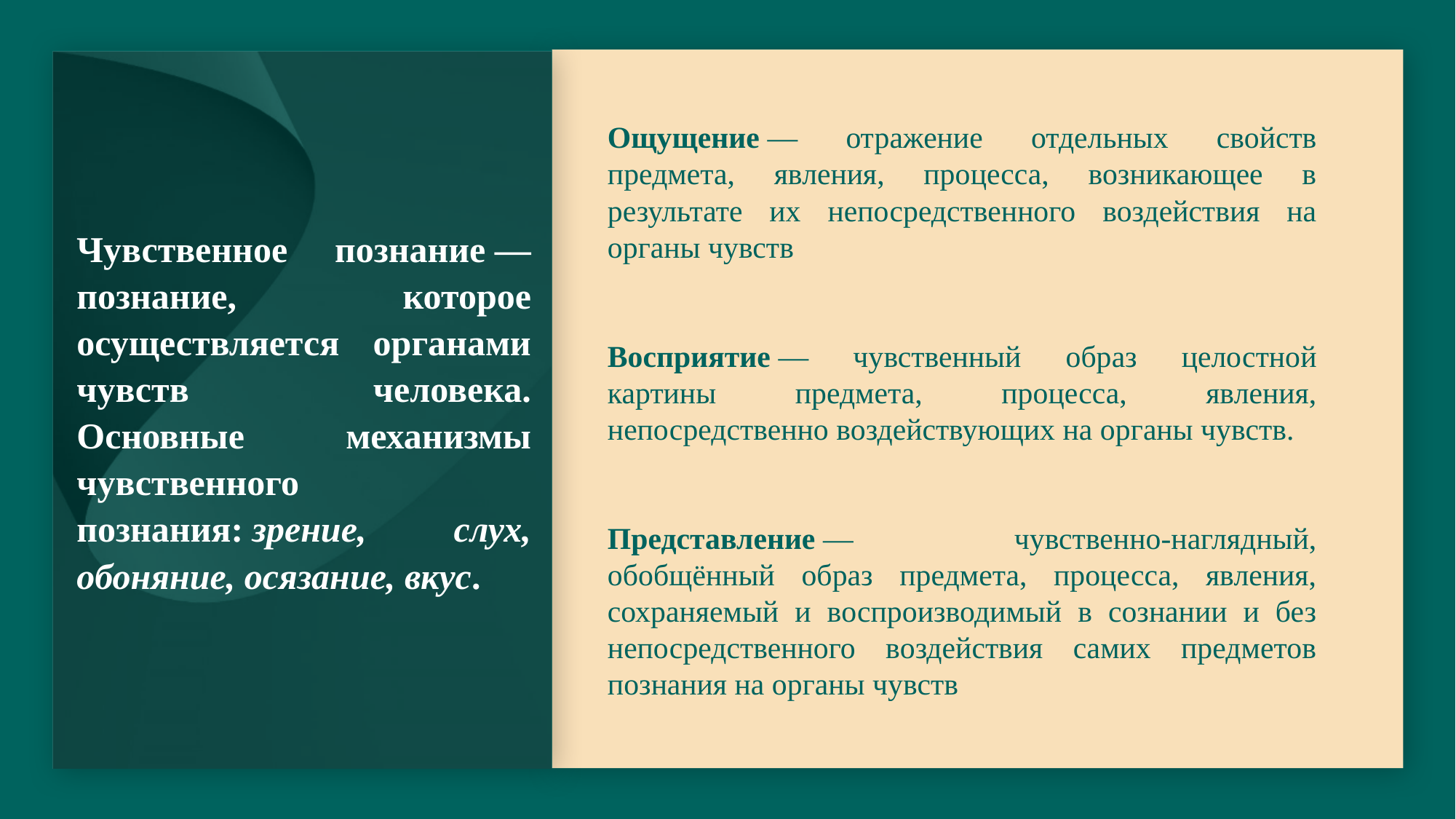

# Чувственное познание — познание, которое осуществляется органами чувств человека. Основные механизмы чувственного познания: зрение, слух, обоняние, осязание, вкус.
Ощущение — отражение отдельных свойств предмета, явления, процесса, возникающее в результате их непосредственного воздействия на органы чувств

Восприятие — чувственный образ целостной картины предмета, процесса, явления, непосредственно воздействующих на органы чувств.

Представление — чувственно-наглядный, обобщённый образ предмета, процесса, явления, сохраняемый и воспроизводимый в сознании и без непосредственного воздействия самих предметов познания на органы чувств